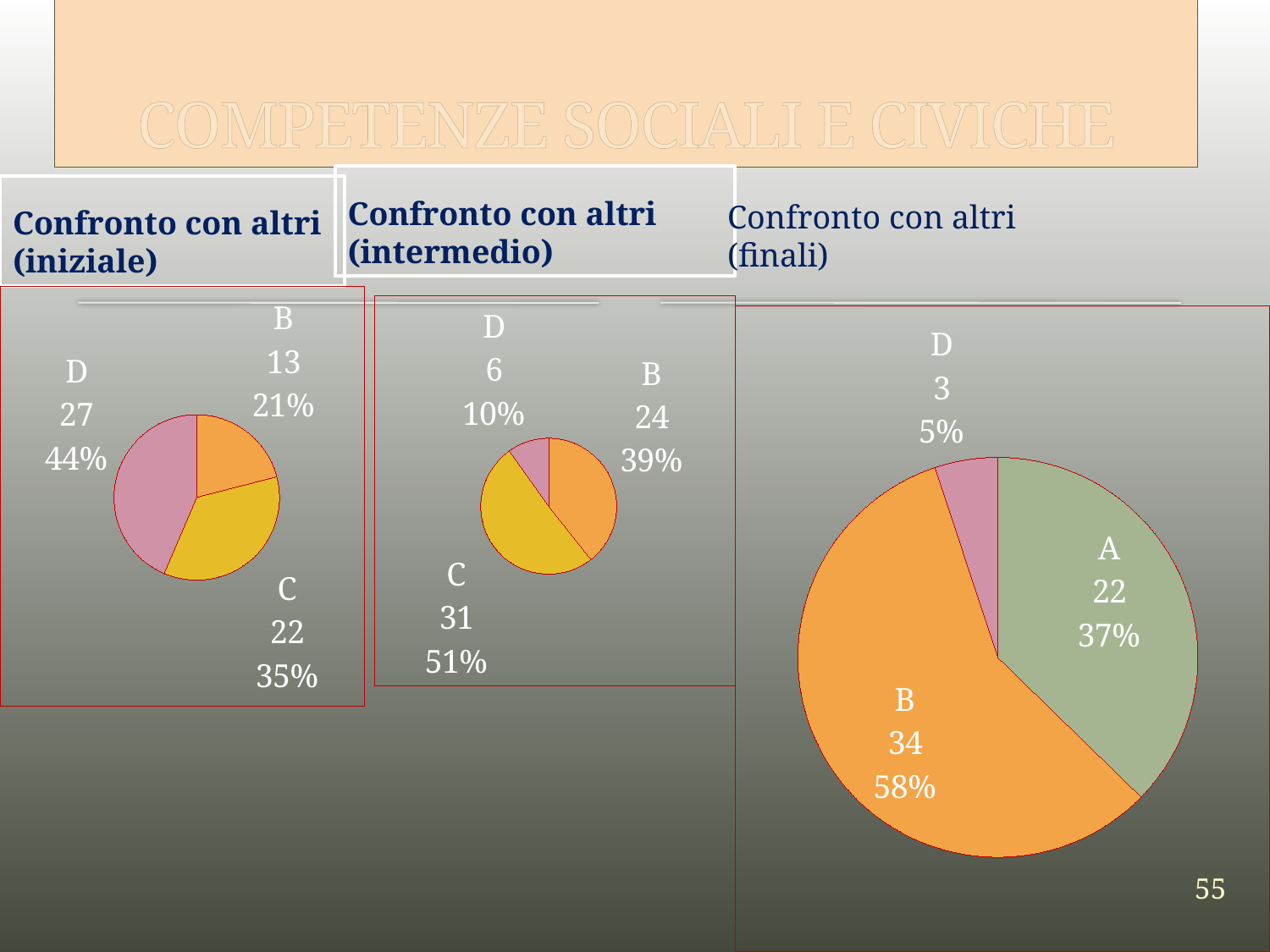

# COMPETENZE SOCIALI E CIVICHE
Confronto con altri
(intermedio)
Confronto con altri
(iniziale)
Confronto con altri
(finali)

### Chart

| Category | Vendite |
|---|---|
| A | 0.0 |
| B | 13.0 |
| C | 22.0 |
| D | 27.0 |

### Chart

| Category | Vendite |
|---|---|
| A | 0.0 |
| B | 24.0 |
| C | 31.0 |
| D | 6.0 |

### Chart

| Category | Vendite |
|---|---|
| A | 22.0 |
| B | 34.0 |
| C | 0.0 |
| D | 3.0 |
55